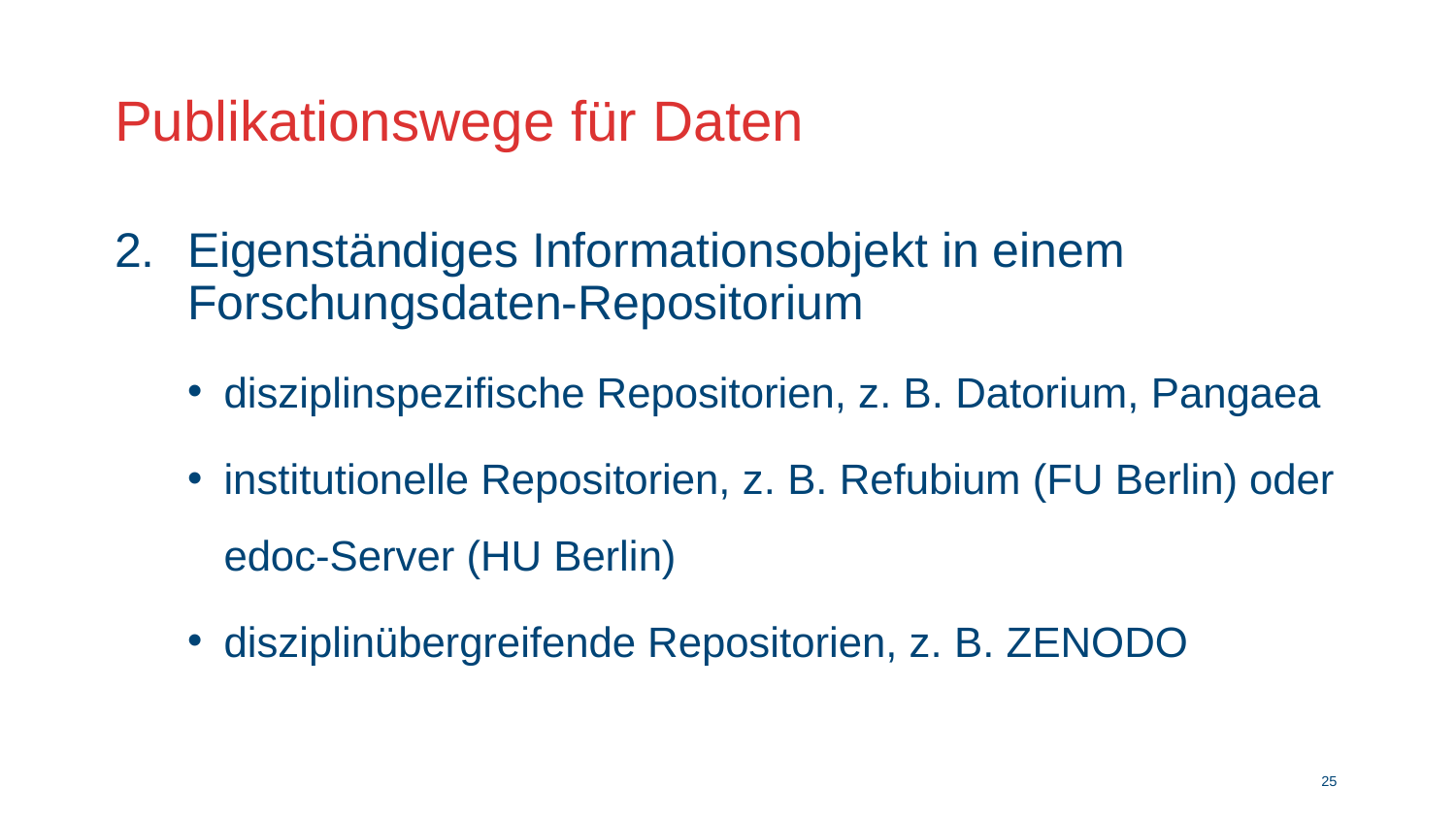

# Publikationswege für Daten
Eigenständiges Informationsobjekt in einem Forschungsdaten-Repositorium
disziplinspezifische Repositorien, z. B. Datorium, Pangaea
institutionelle Repositorien, z. B. Refubium (FU Berlin) oder edoc-Server (HU Berlin)
disziplinübergreifende Repositorien, z. B. ZENODO

25